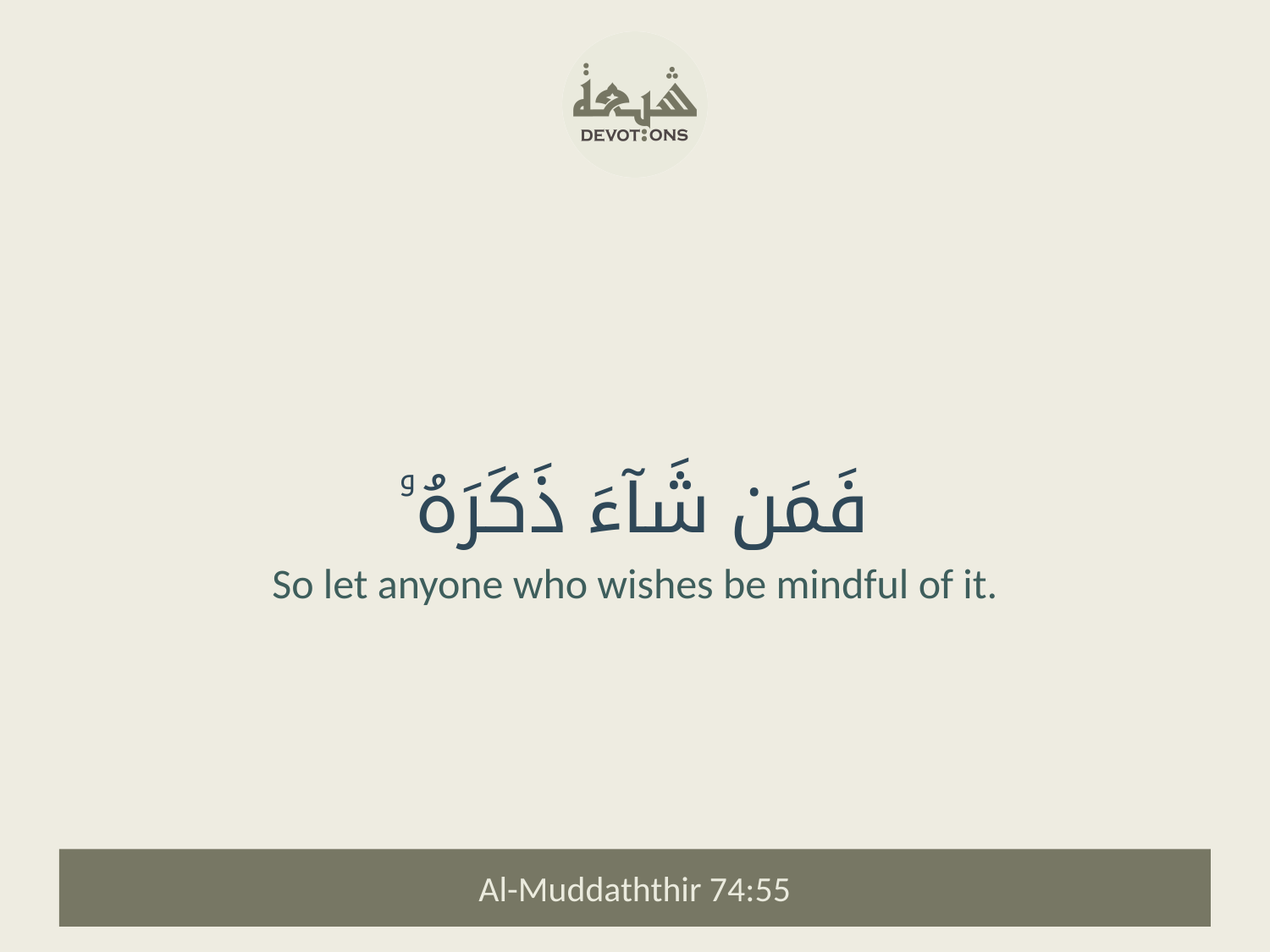

فَمَن شَآءَ ذَكَرَهُۥ
So let anyone who wishes be mindful of it.
Al-Muddaththir 74:55